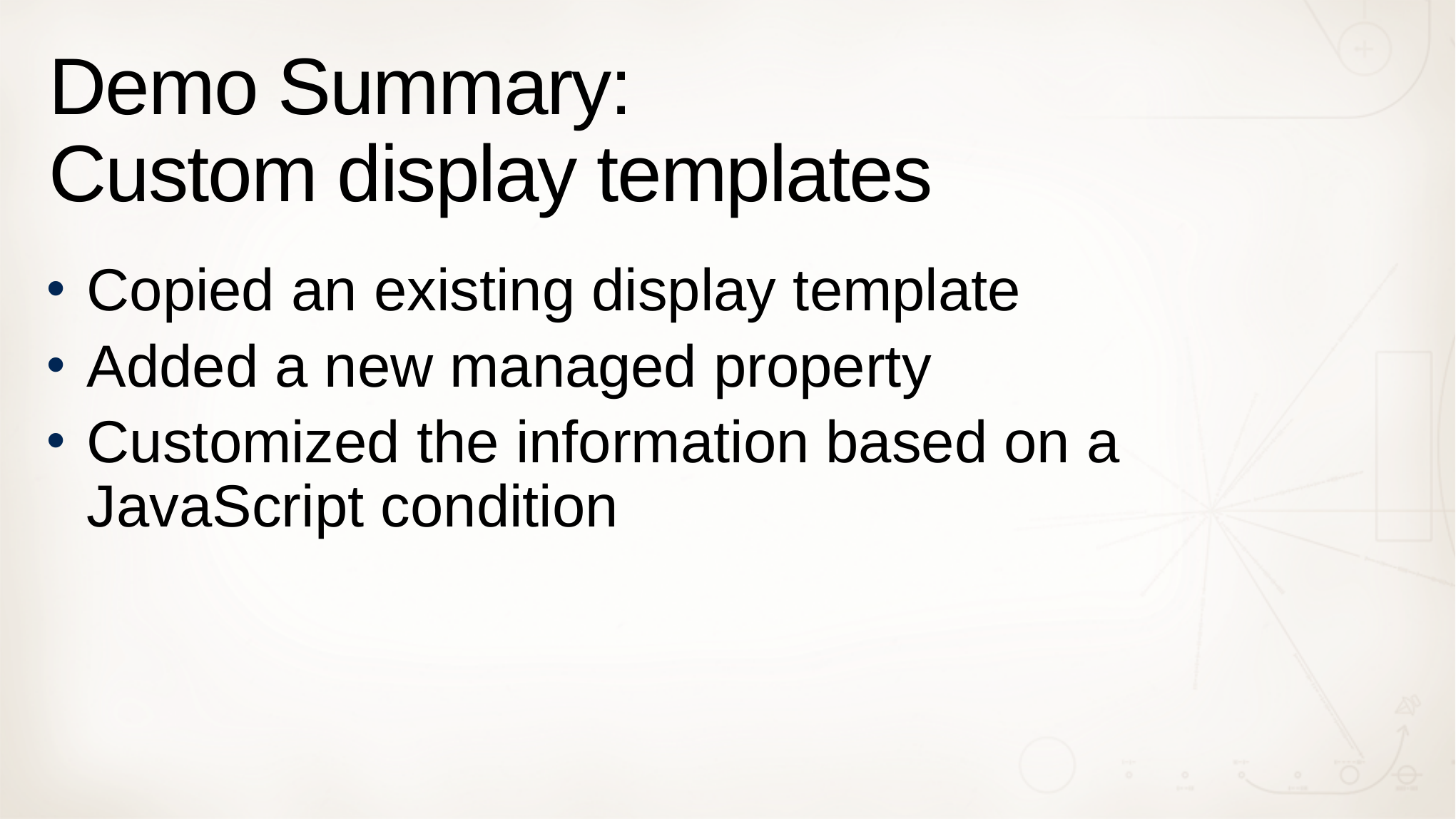

# Demo Summary: Custom display templates
Copied an existing display template
Added a new managed property
Customized the information based on a JavaScript condition